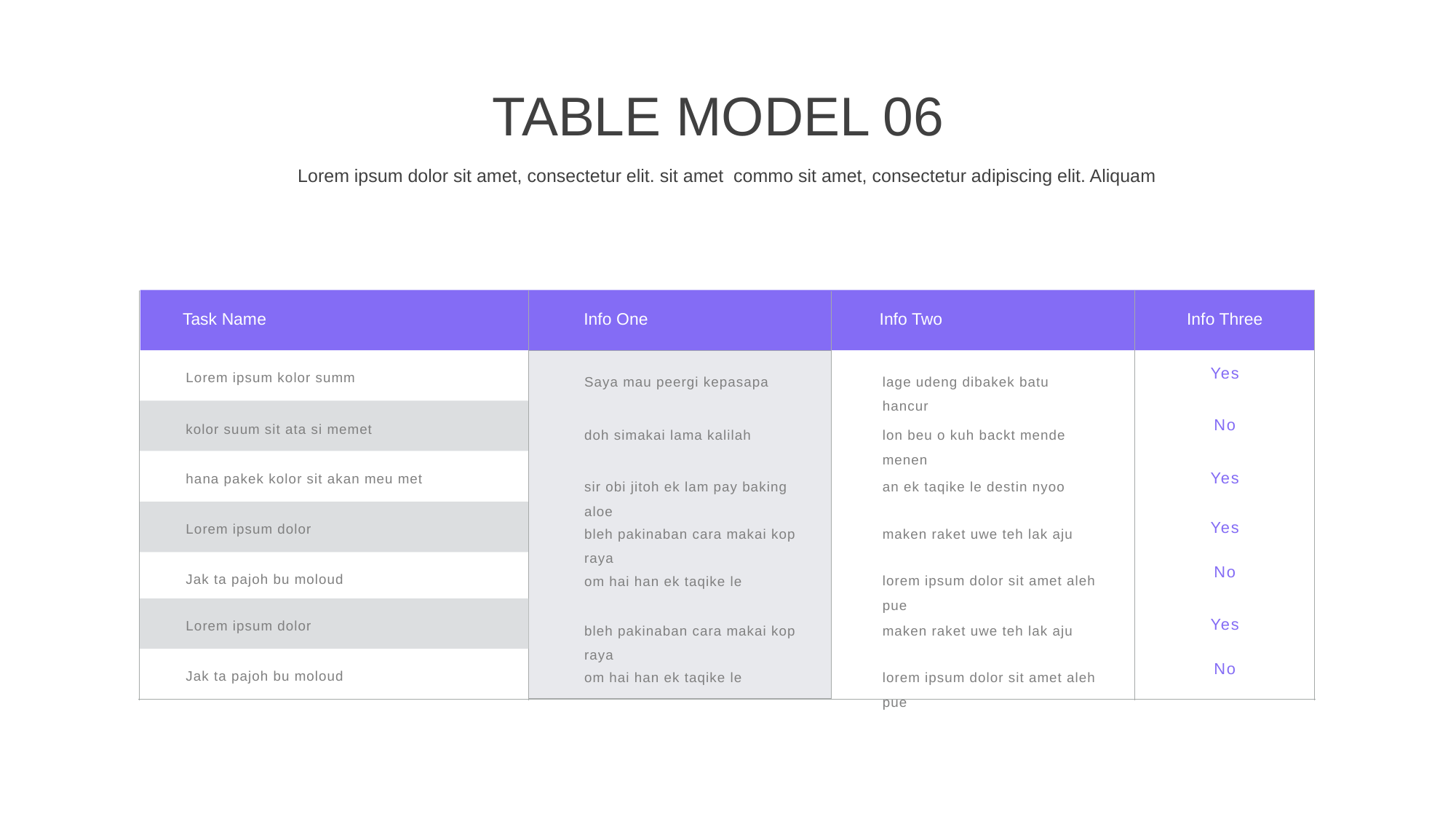

TABLE MODEL 06
Lorem ipsum dolor sit amet, consectetur elit. sit amet  commo sit amet, consectetur adipiscing elit. Aliquam

Task Name
Info One
Info Two
Info Three

Lorem ipsum kolor summ
Yes
Saya mau peergi kepasapa
lage udeng dibakek batu hancur

kolor suum sit ata si memet
No
doh simakai lama kalilah
lon beu o kuh backt mende menen
hana pakek kolor sit akan meu met
Yes
sir obi jitoh ek lam pay baking aloe
an ek taqike le destin nyoo

Lorem ipsum dolor
bleh pakinaban cara makai kop raya
maken raket uwe teh lak aju
Yes
No
Jak ta pajoh bu moloud
om hai han ek taqike le
lorem ipsum dolor sit amet aleh pue

Lorem ipsum dolor
bleh pakinaban cara makai kop raya
maken raket uwe teh lak aju
Yes
No
Jak ta pajoh bu moloud
om hai han ek taqike le
lorem ipsum dolor sit amet aleh pue